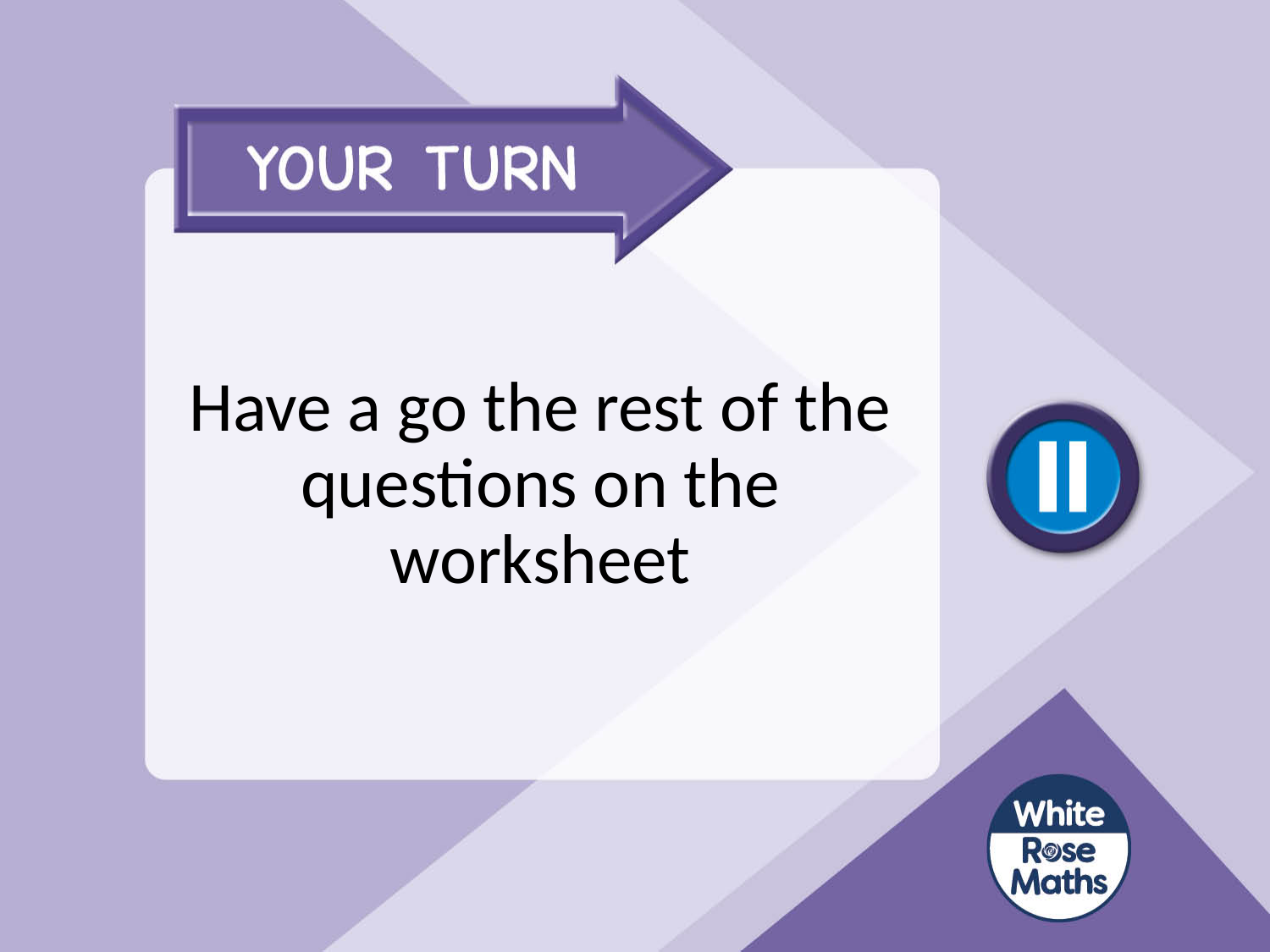

# Have a go the rest of the questions on the worksheet